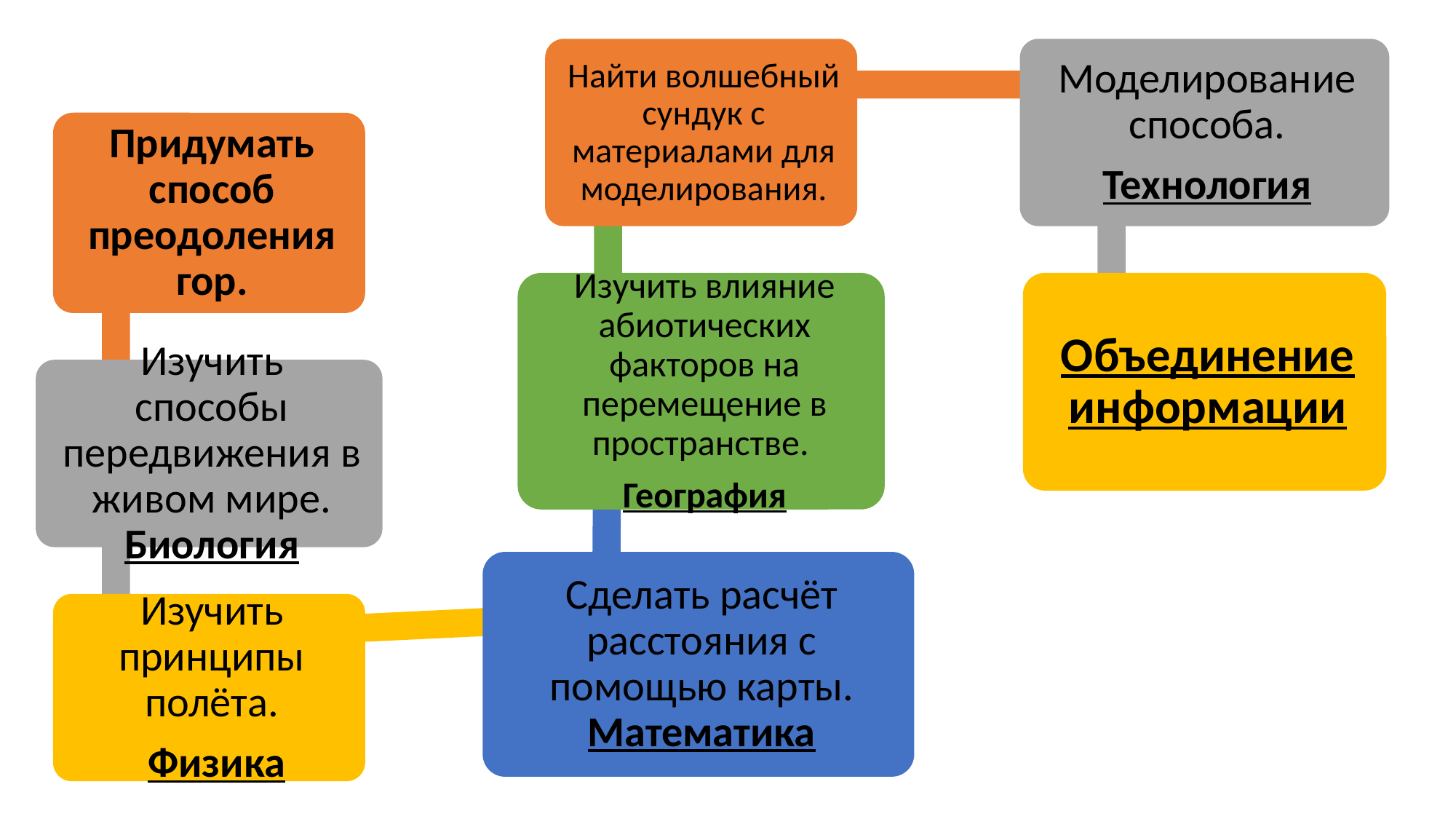

Придумать способ преодоления гор.
Изучить способы передвижения в живом мире. Биология
Изучить принципы полёта.
 Физика
Сделать расчёт расстояния с помощью карты. Математика
Изучить влияние абиотических факторов на перемещение в пространстве.
География
Найти волшебный сундук с материалами для моделирования.
Моделирование способа.
Технология
Объединение информации